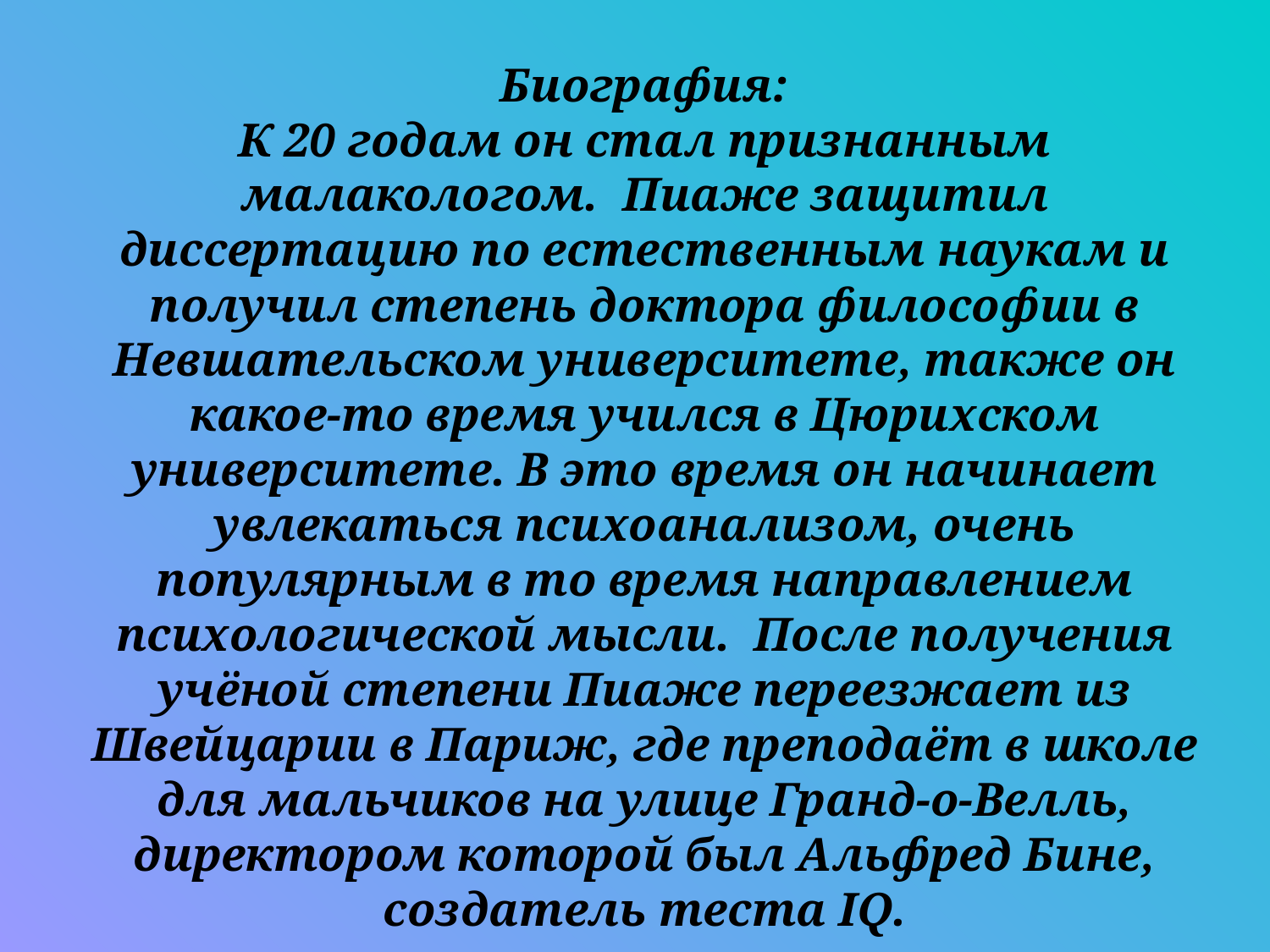

Биография:
К 20 годам он стал признанным малакологом.  Пиаже защитил диссертацию по естественным наукам и получил степень доктора философии в Невшательском университете, также он какое-то время учился в Цюрихском университете. В это время он начинает увлекаться психоанализом, очень популярным в то время направлением психологической мысли.  После получения учёной степени Пиаже переезжает из Швейцарии в Париж, где преподаёт в школе для мальчиков на улице Гранд-о-Велль, директором которой был Альфред Бине, создатель теста IQ.